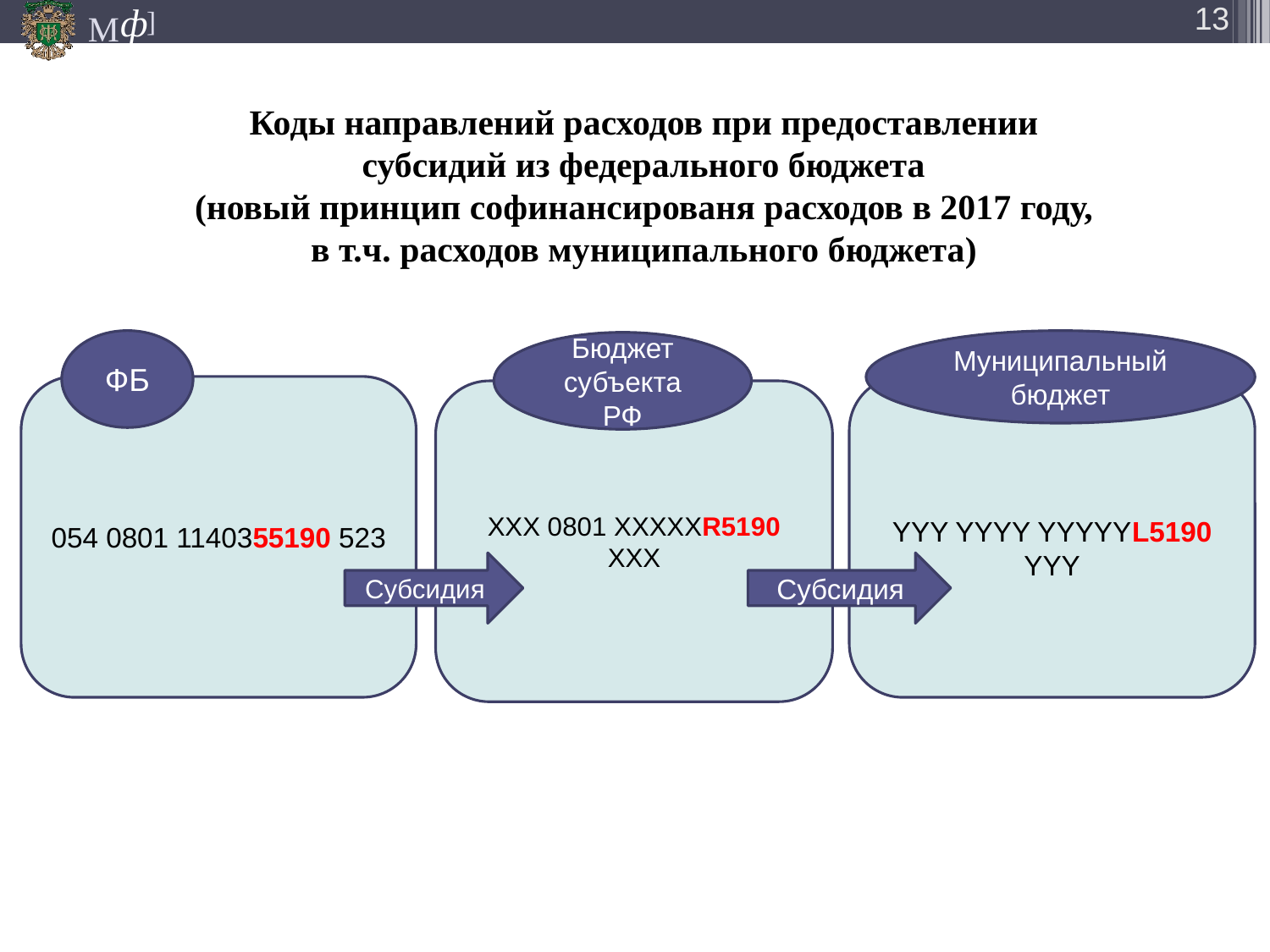

13
Коды направлений расходов при предоставлении субсидий из федерального бюджета
(новый принцип софинансированя расходов в 2017 году, в т.ч. расходов муниципального бюджета)
ФБ
Муниципальный бюджет
Бюджет субъекта РФ
054 0801 1140355190 523

YYY YYYY YYYYYL5190 YYY

ХХХ 0801 ХХХХХR5190 XXX

Субсидия
Субсидия